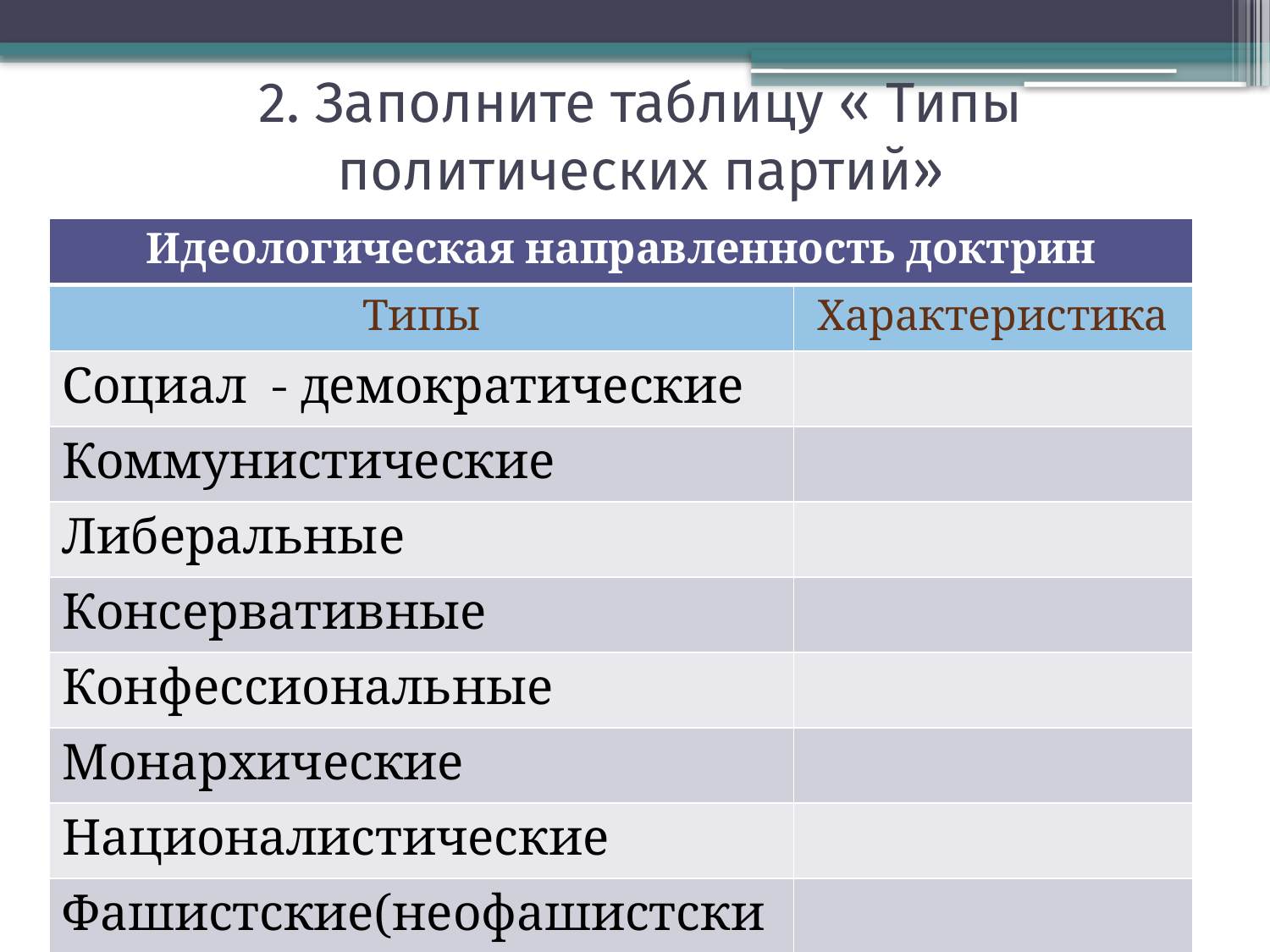

# 2. Заполните таблицу « Типы политических партий»
| Идеологическая направленность доктрин |  |
| --- | --- |
| Типы | Характеристика |
| Социал - демократические |  |
| Коммунистические |  |
| Либеральные |  |
| Консервативные |  |
| Конфессиональные |  |
| Монархические |  |
| Националистические |  |
| Фашистские(неофашистские) |  |